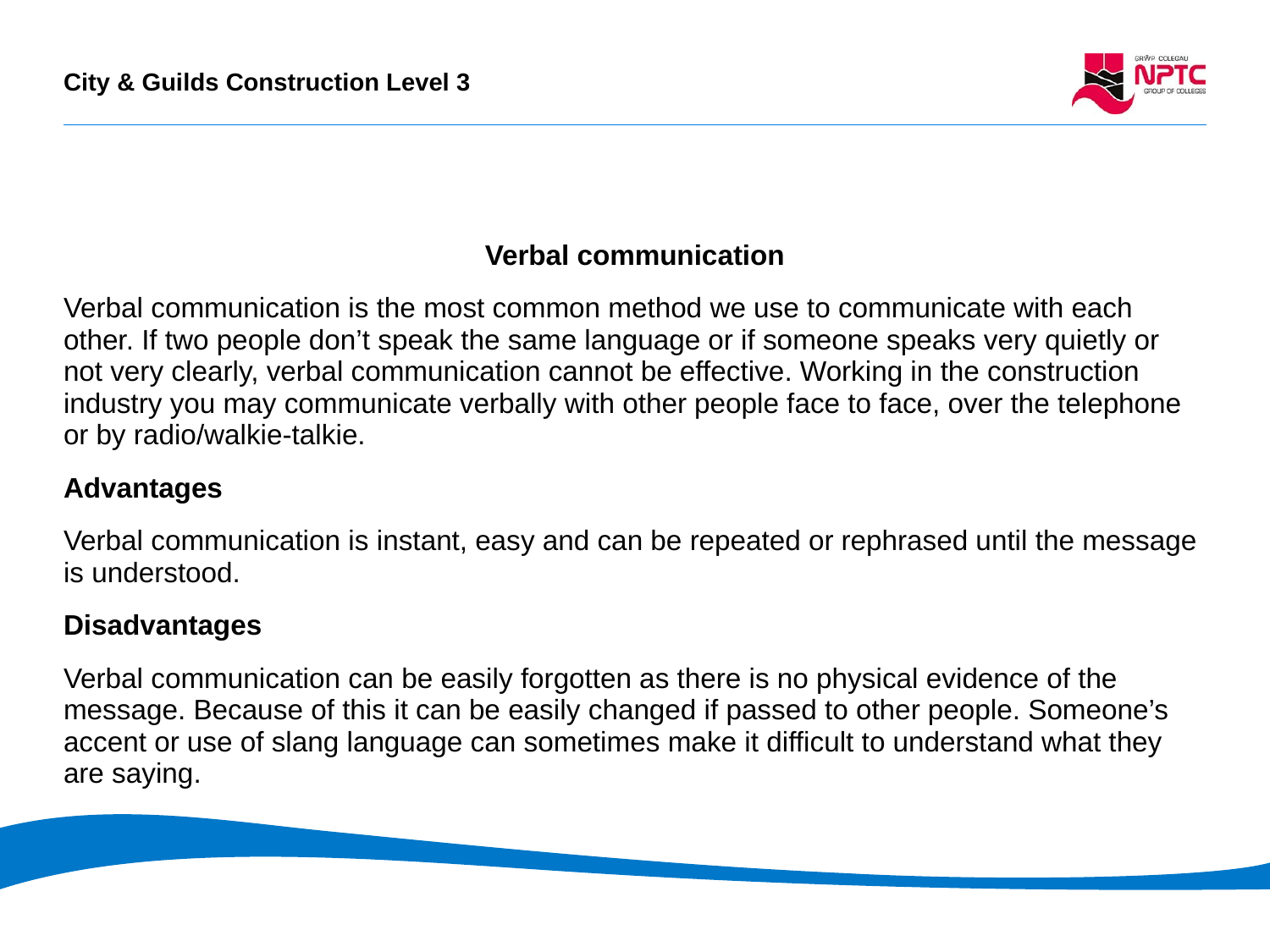

Verbal communication
Verbal communication is the most common method we use to communicate with each other. If two people don’t speak the same language or if someone speaks very quietly or not very clearly, verbal communication cannot be effective. Working in the construction industry you may communicate verbally with other people face to face, over the telephone or by radio/walkie-talkie.
Advantages
Verbal communication is instant, easy and can be repeated or rephrased until the message is understood.
Disadvantages
Verbal communication can be easily forgotten as there is no physical evidence of the message. Because of this it can be easily changed if passed to other people. Someone’s accent or use of slang language can sometimes make it difficult to understand what they are saying.